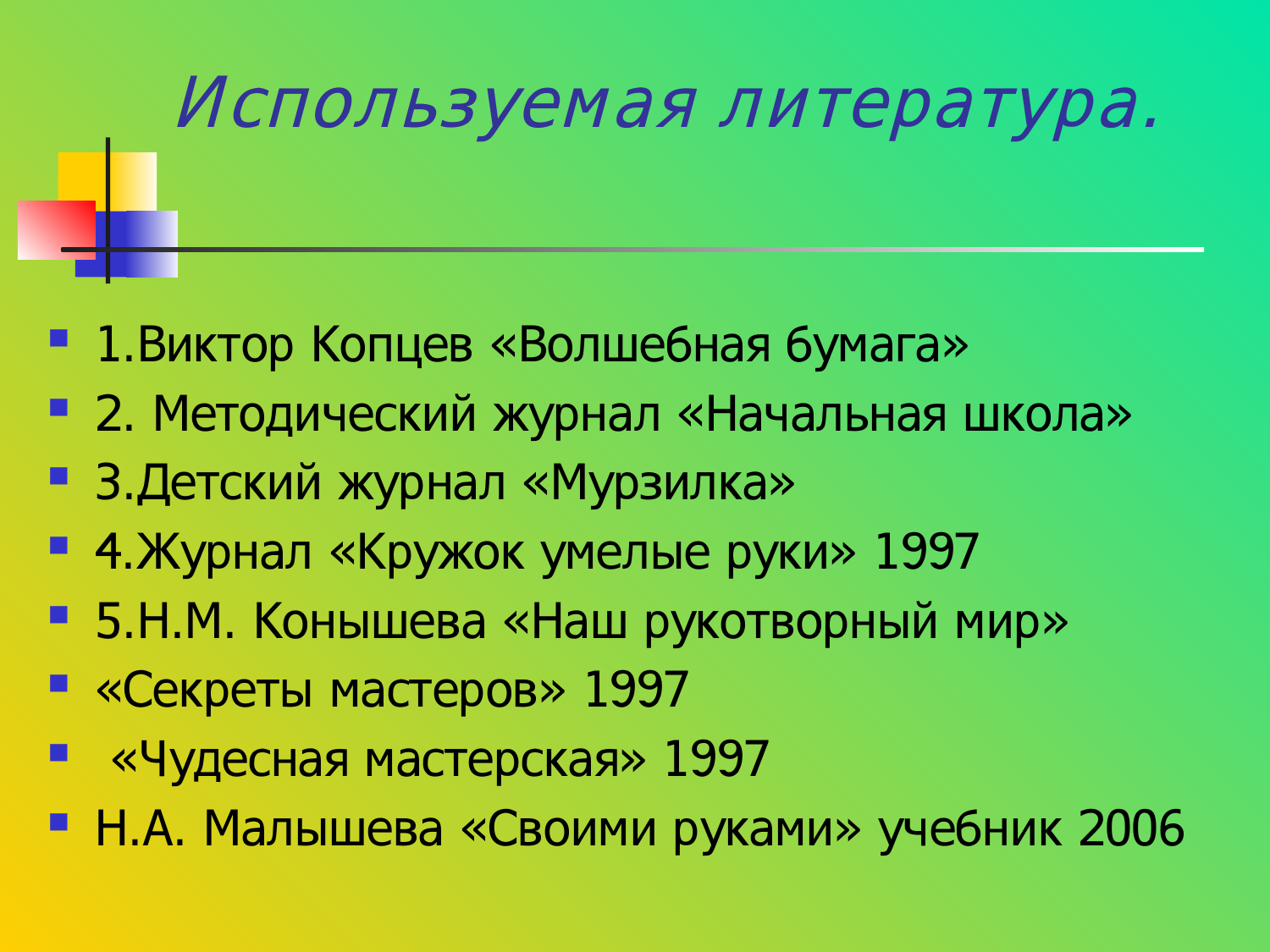

# Используемая литература.
1.Виктор Копцев «Волшебная бумага»
2. Методический журнал «Начальная школа»
3.Детский журнал «Мурзилка»
4.Журнал «Кружок умелые руки» 1997
5.Н.М. Конышева «Наш рукотворный мир»
«Секреты мастеров» 1997
 «Чудесная мастерская» 1997
Н.А. Малышева «Своими руками» учебник 2006